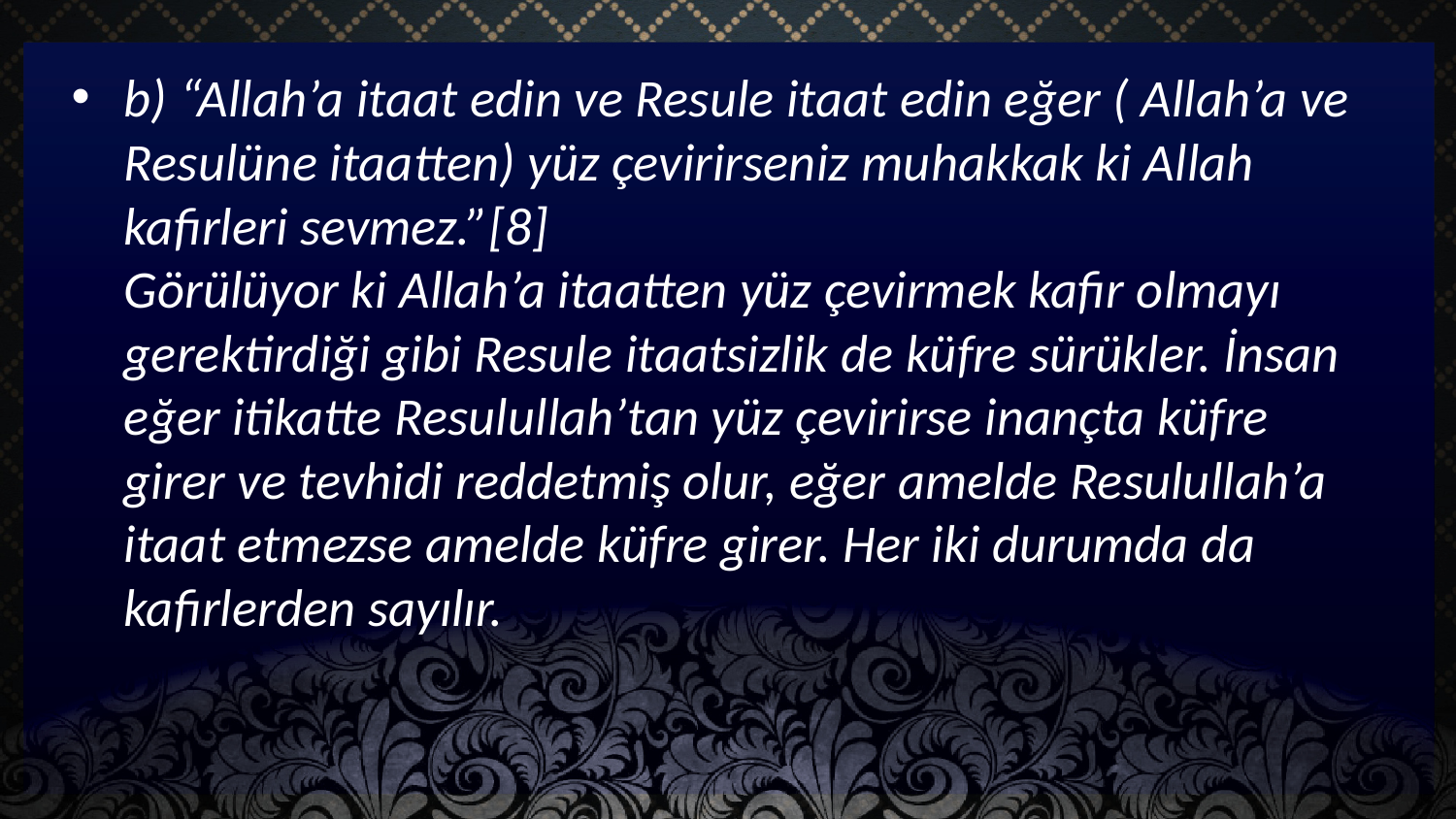

b) “Allah’a itaat edin ve Resule itaat edin eğer ( Allah’a ve Resulüne itaatten) yüz çevirirseniz muhakkak ki Allah kafirleri sevmez.”[8] 
Görülüyor ki Allah’a itaatten yüz çevirmek kafir olmayı gerektirdiği gibi Resule itaatsizlik de küfre sürükler. İnsan eğer itikatte Resulullah’tan yüz çevirirse inançta küfre girer ve tevhidi reddetmiş olur, eğer amelde Resulullah’a itaat etmezse amelde küfre girer. Her iki durumda da kafirlerden sayılır.